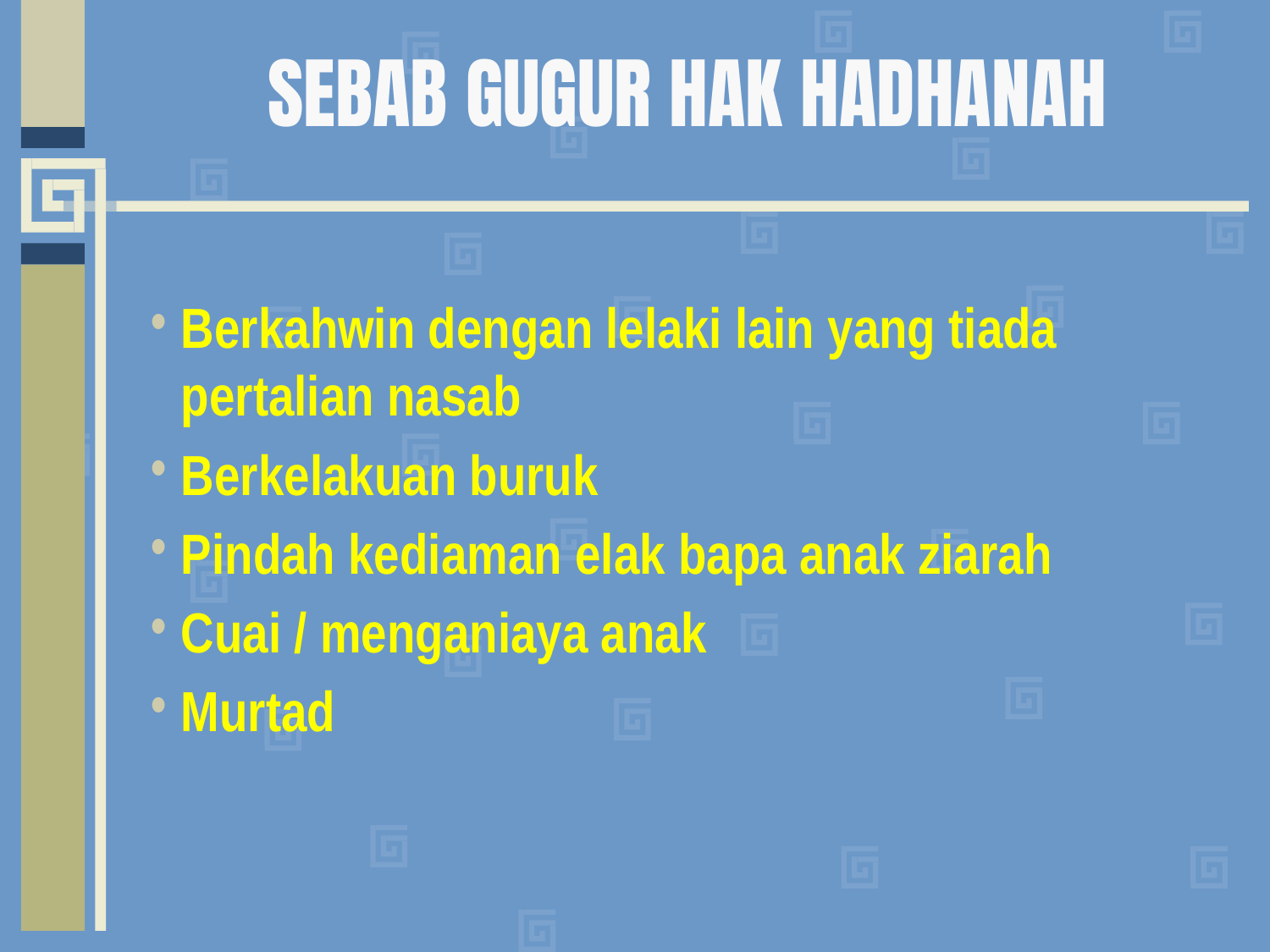

# SEBAB GUGUR HAK HADHANAH
Berkahwin dengan lelaki lain yang tiada pertalian nasab
Berkelakuan buruk
Pindah kediaman elak bapa anak ziarah
Cuai / menganiaya anak
Murtad